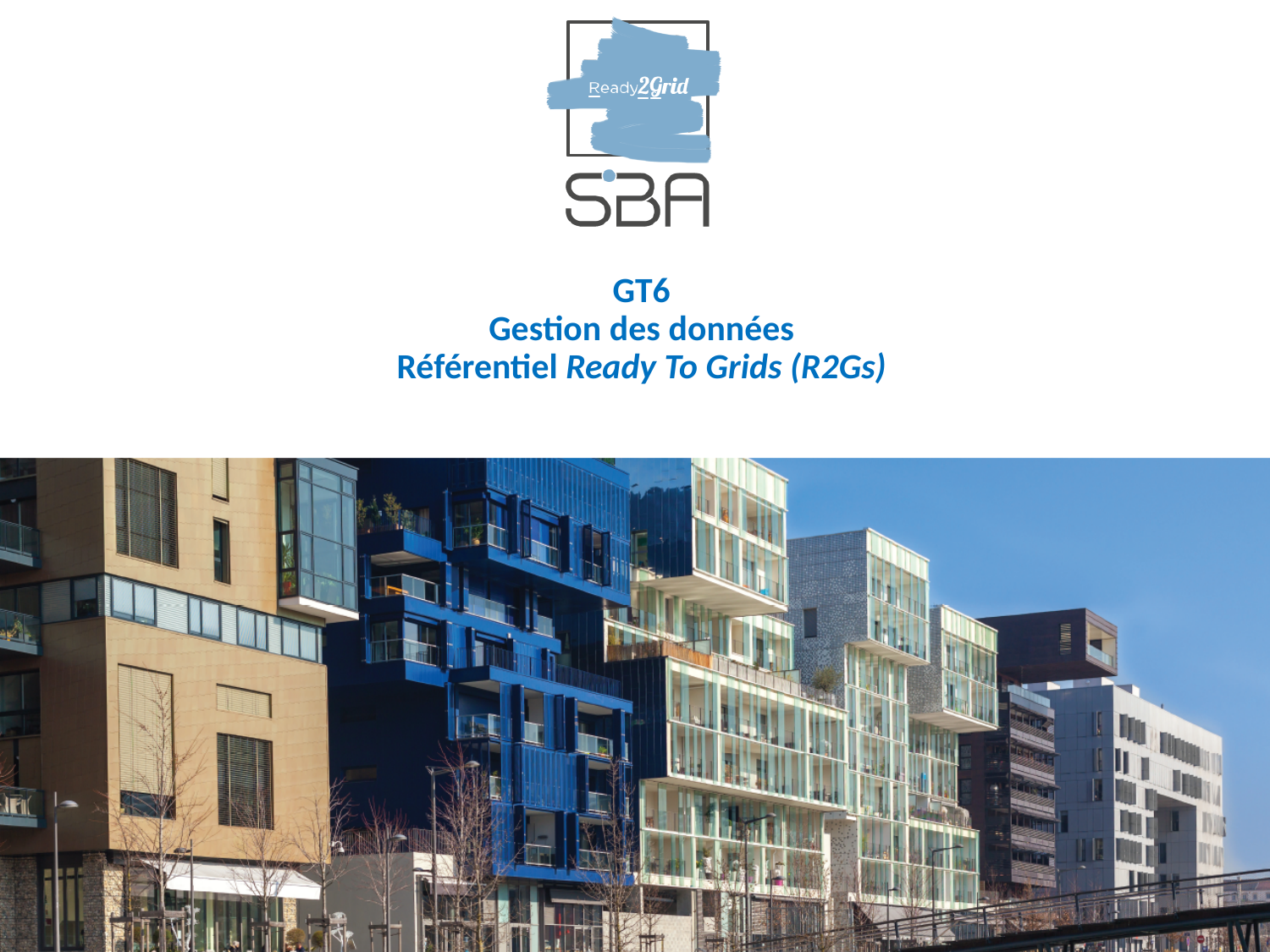

# GT6 Gestion des données Référentiel Ready To Grids (R2Gs)